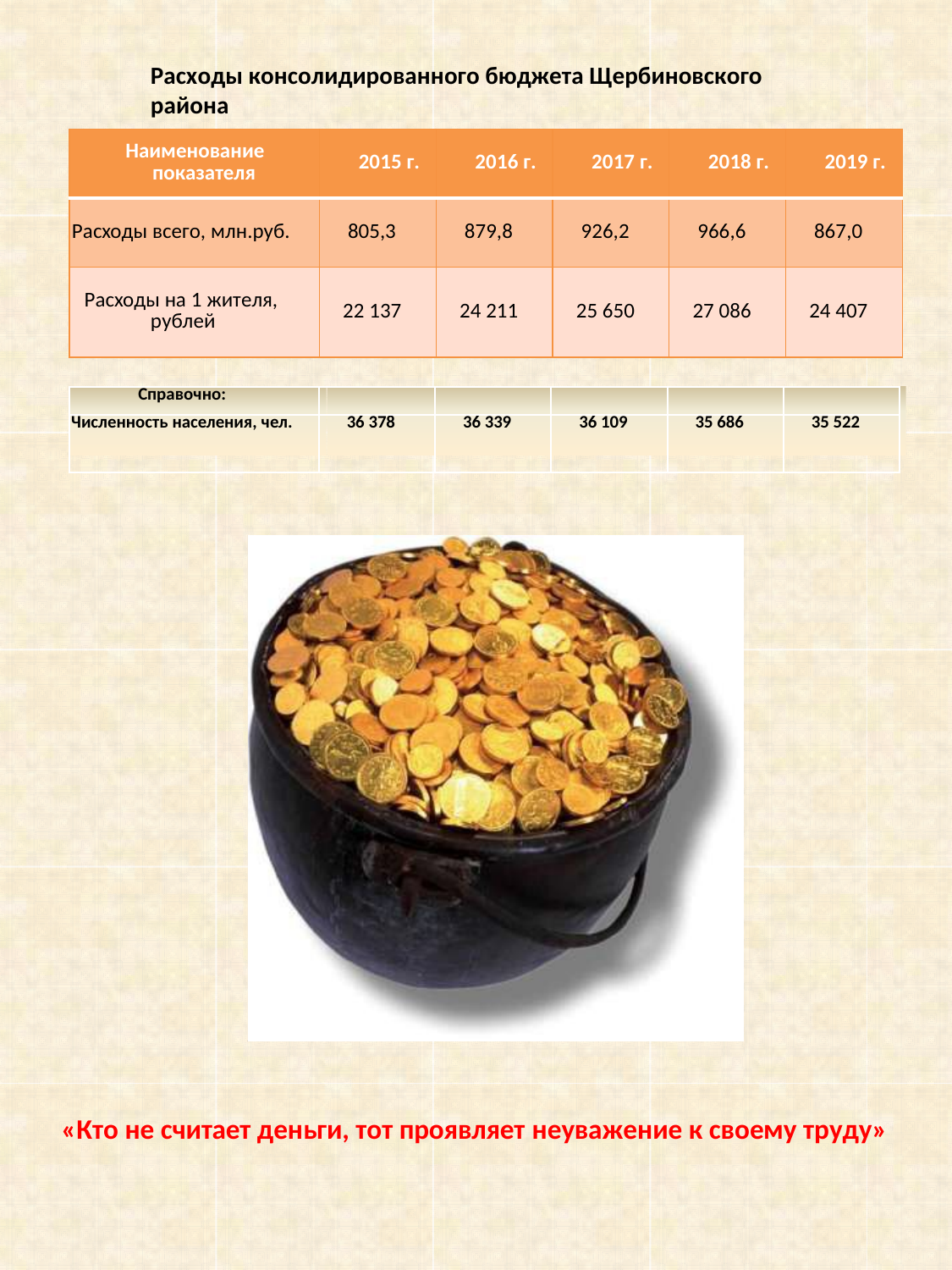

Расходы консолидированного бюджета Щербиновского района
| Наименование показателя | 2015 г. | 2016 г. | 2017 г. | 2018 г. | 2019 г. |
| --- | --- | --- | --- | --- | --- |
| Расходы всего, млн.руб. | 805,3 | 879,8 | 926,2 | 966,6 | 867,0 |
| Расходы на 1 жителя, рублей | 22 137 | 24 211 | 25 650 | 27 086 | 24 407 |

| Справочно: |  |  |  |  |  |
| --- | --- | --- | --- | --- | --- |
| Численность населения, чел. | 36 378 | 36 339 | 36 109 | 35 686 | 35 522 |

«Кто не считает деньги, тот проявляет неуважение к своему труду»